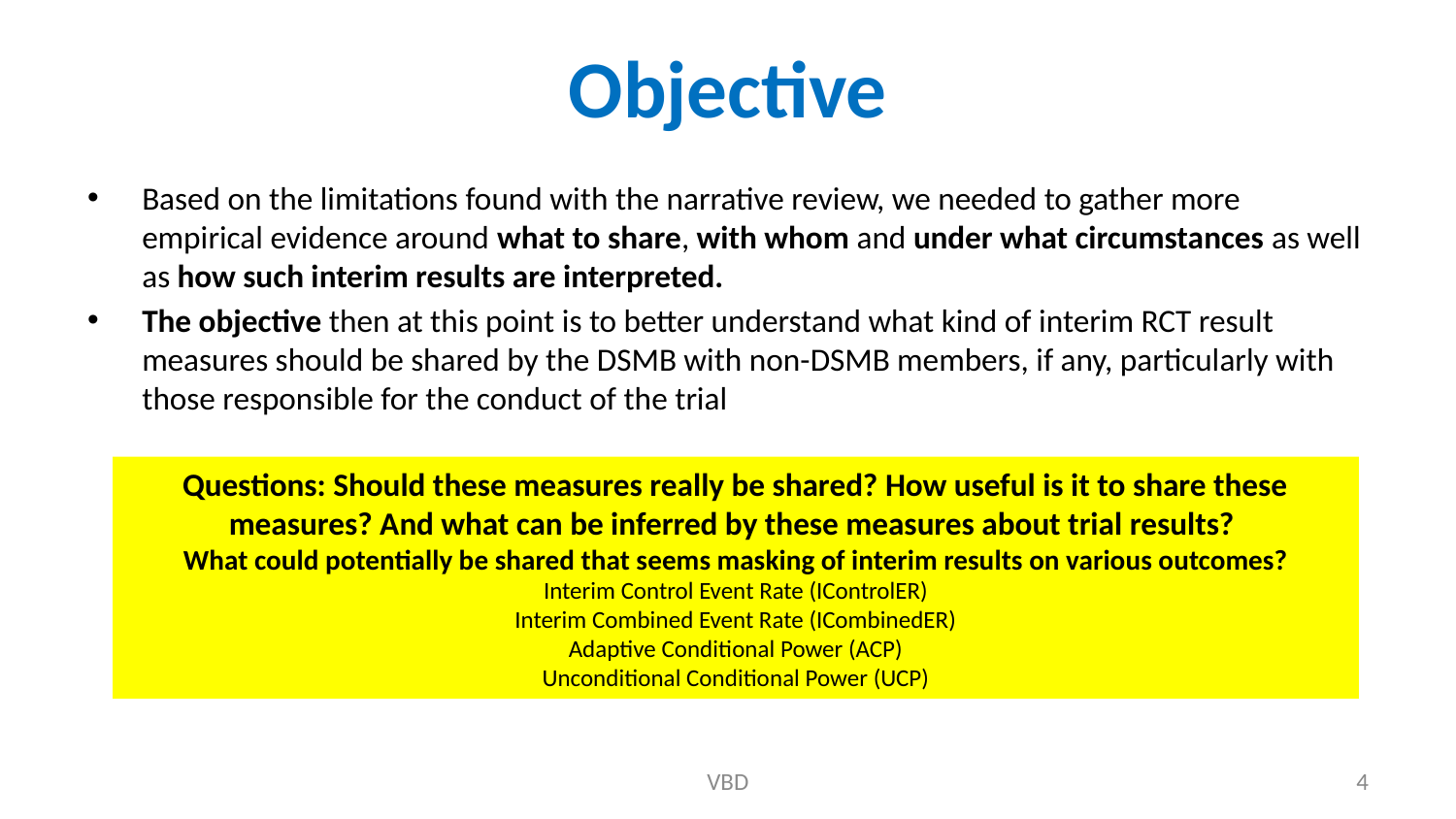

# Objective
Based on the limitations found with the narrative review, we needed to gather more empirical evidence around what to share, with whom and under what circumstances as well as how such interim results are interpreted.
The objective then at this point is to better understand what kind of interim RCT result measures should be shared by the DSMB with non-DSMB members, if any, particularly with those responsible for the conduct of the trial

Questions: Should these measures really be shared? How useful is it to share these measures? And what can be inferred by these measures about trial results?
What could potentially be shared that seems masking of interim results on various outcomes?
Interim Control Event Rate (IControlER)
Interim Combined Event Rate (ICombinedER)
Adaptive Conditional Power (ACP)
Unconditional Conditional Power (UCP)
VBD
4